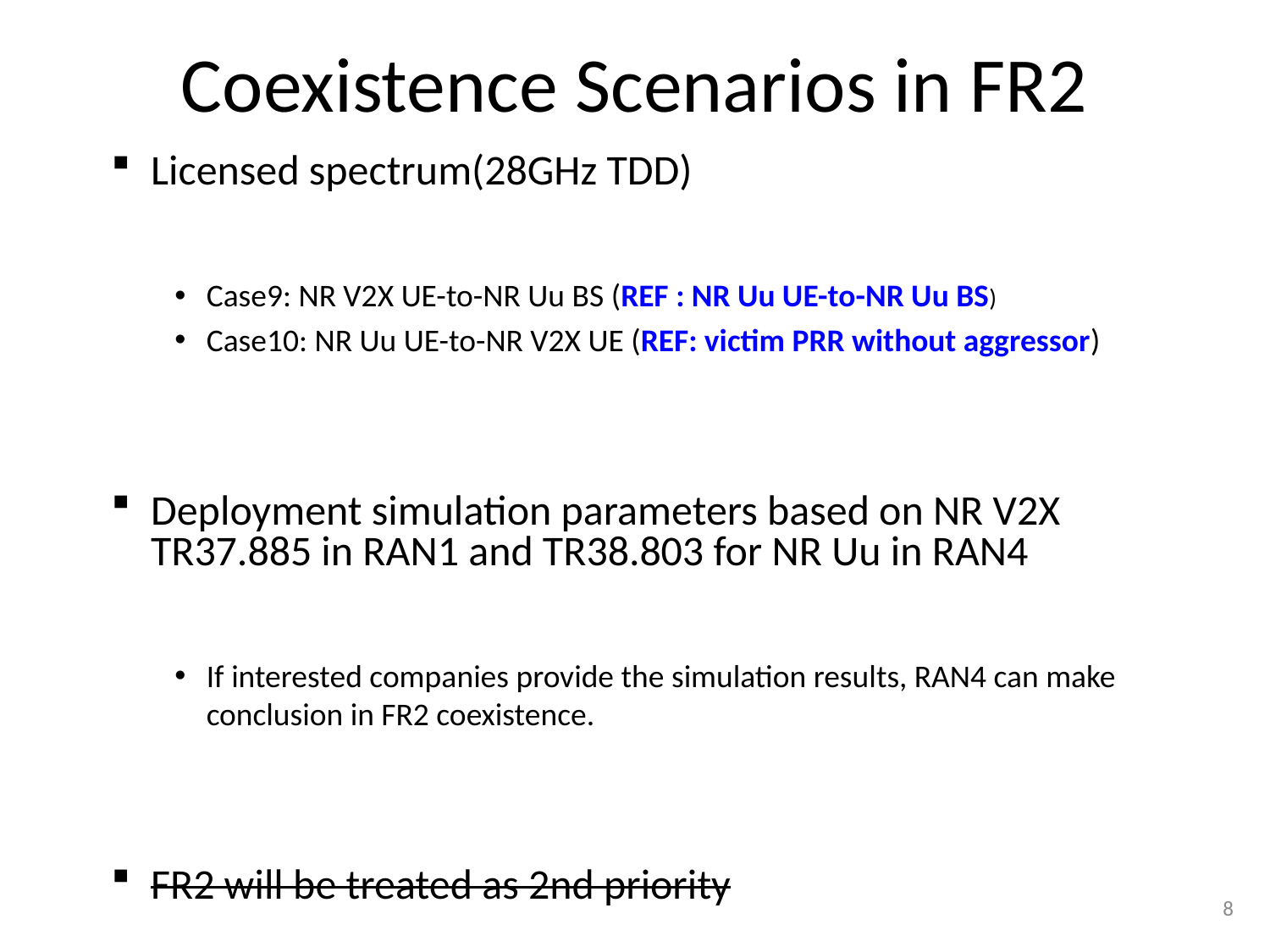

# Coexistence Scenarios in FR2
Licensed spectrum(28GHz TDD)

Case9: NR V2X UE-to-NR Uu BS (REF : NR Uu UE-to-NR Uu BS)
Case10: NR Uu UE-to-NR V2X UE (REF: victim PRR without aggressor)

Deployment simulation parameters based on NR V2X TR37.885 in RAN1 and TR38.803 for NR Uu in RAN4

If interested companies provide the simulation results, RAN4 can make conclusion in FR2 coexistence.

FR2 will be treated as 2nd priority

8